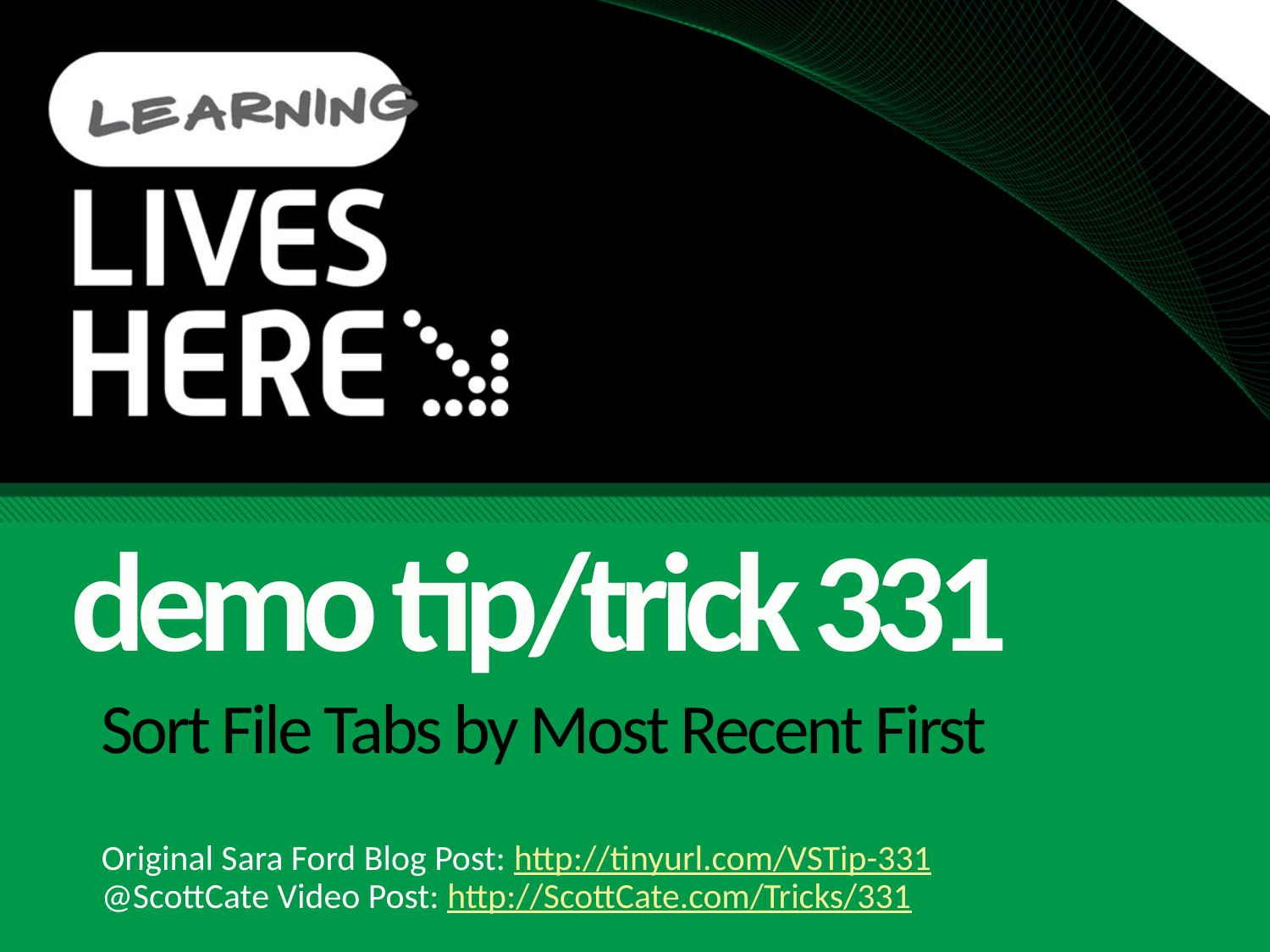

demo tip/trick 331
# Sort File Tabs by Most Recent First

Original Sara Ford Blog Post: http://tinyurl.com/VSTip-331
@ScottCate Video Post: http://ScottCate.com/Tricks/331